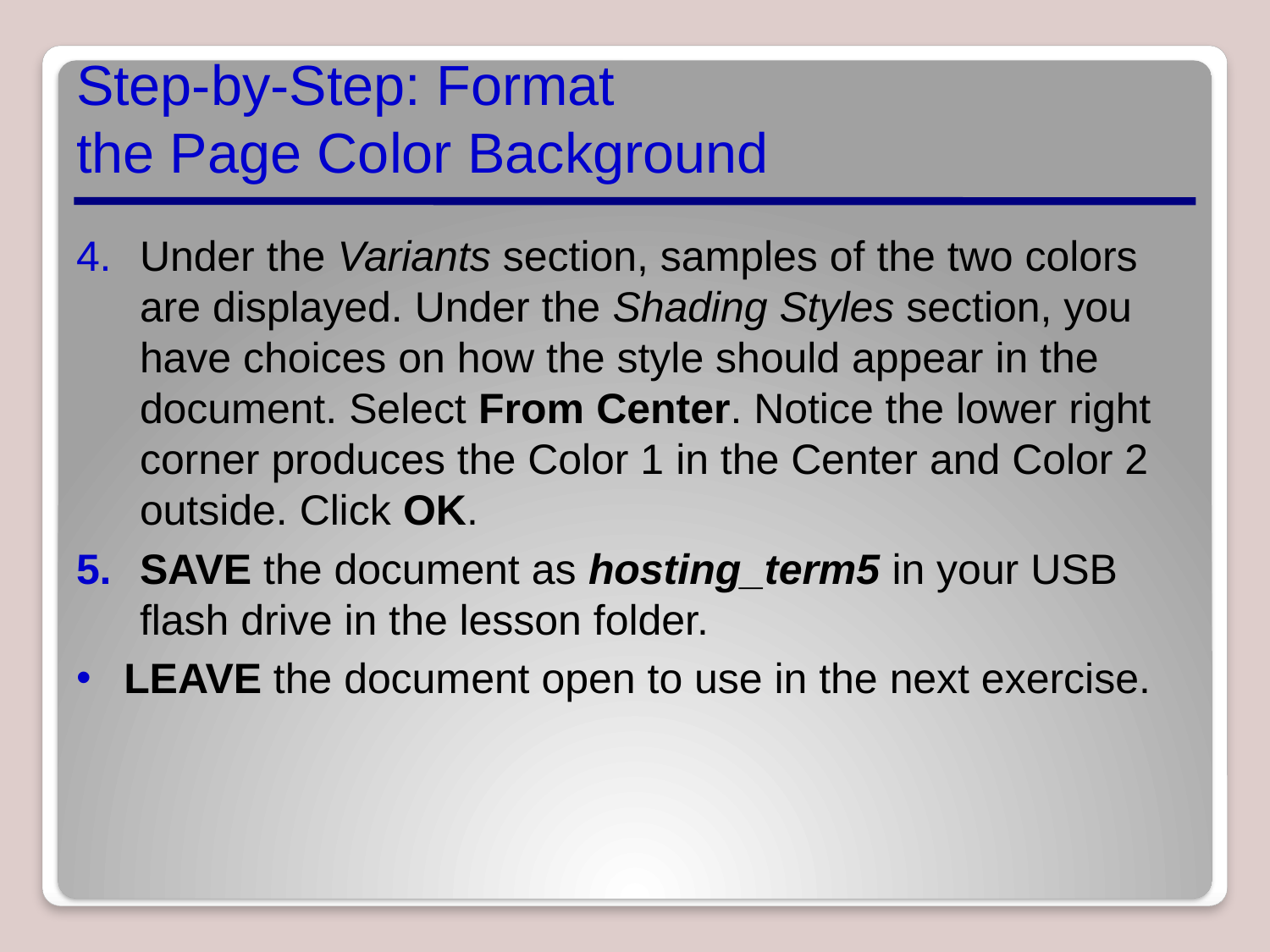

# Step-by-Step: Format the Page Color Background
Under the Variants section, samples of the two colors are displayed. Under the Shading Styles section, you have choices on how the style should appear in the document. Select From Center. Notice the lower right corner produces the Color 1 in the Center and Color 2 outside. Click OK.
SAVE the document as hosting_term5 in your USB flash drive in the lesson folder.
LEAVE the document open to use in the next exercise.